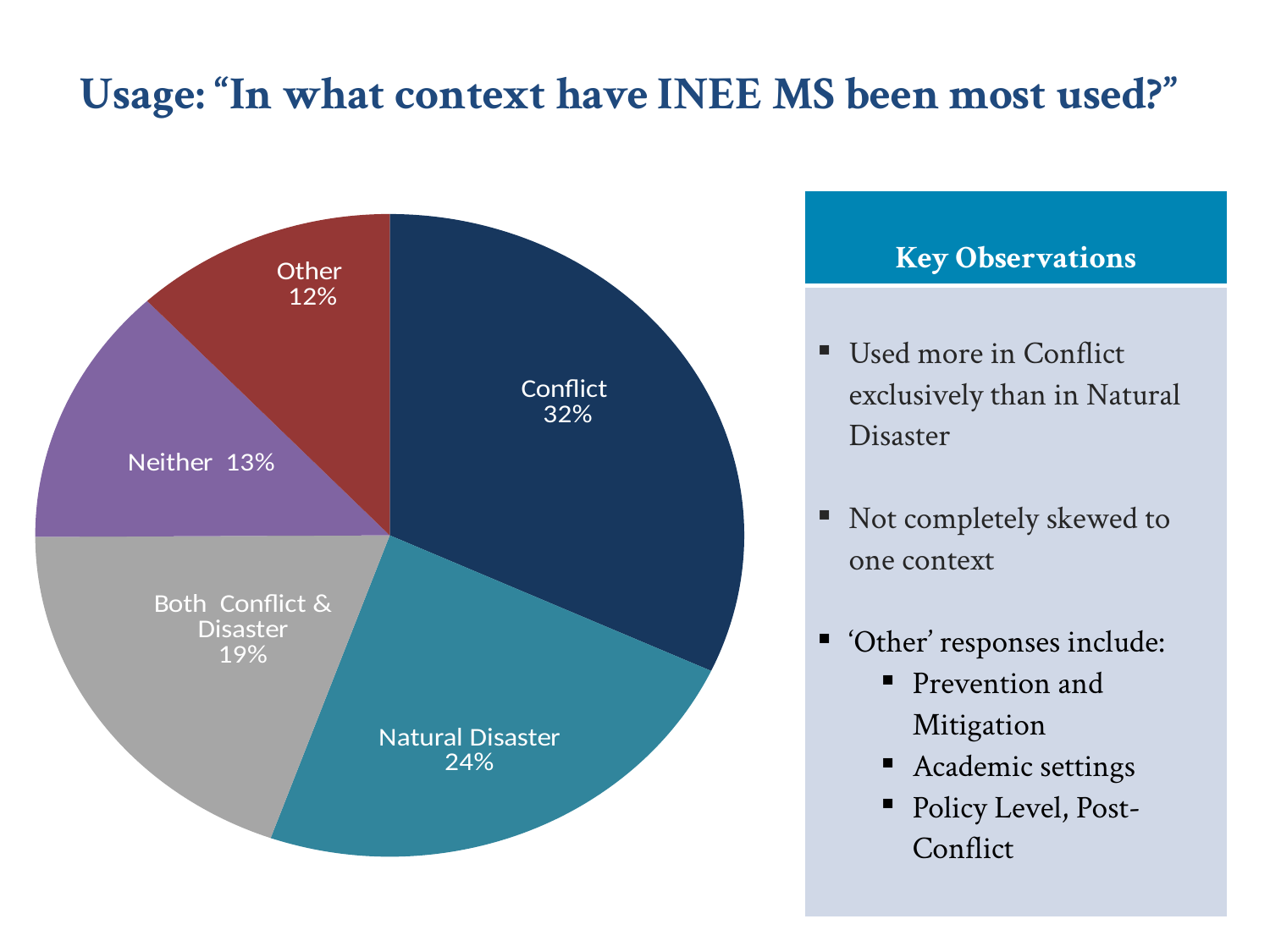

# Usage: “In what context have INEE MS been most used?”

### Chart

| Category |  |
|---|---|
| Conflict (32.0%) | 205.0 |
| Natural Disaster (23.5%) | 151.0 |
| Both (19.5%) | 125.0 |
| Neither  (13.1%) | 84.0 |
| Other (12.0%) | 77.0 |

### Chart

| Category |
|---|
| Key Observations |
| --- |
| Used more in Conflict exclusively than in Natural Disaster Not completely skewed to one context ‘Other’ responses include: Prevention and Mitigation Academic settings Policy Level, Post-Conflict |

### Chart

| Category |
|---|

### Chart

| Category |
|---|

### Chart

| Category |
|---|

### Chart

| Category |
|---|

### Chart

| Category |
|---|